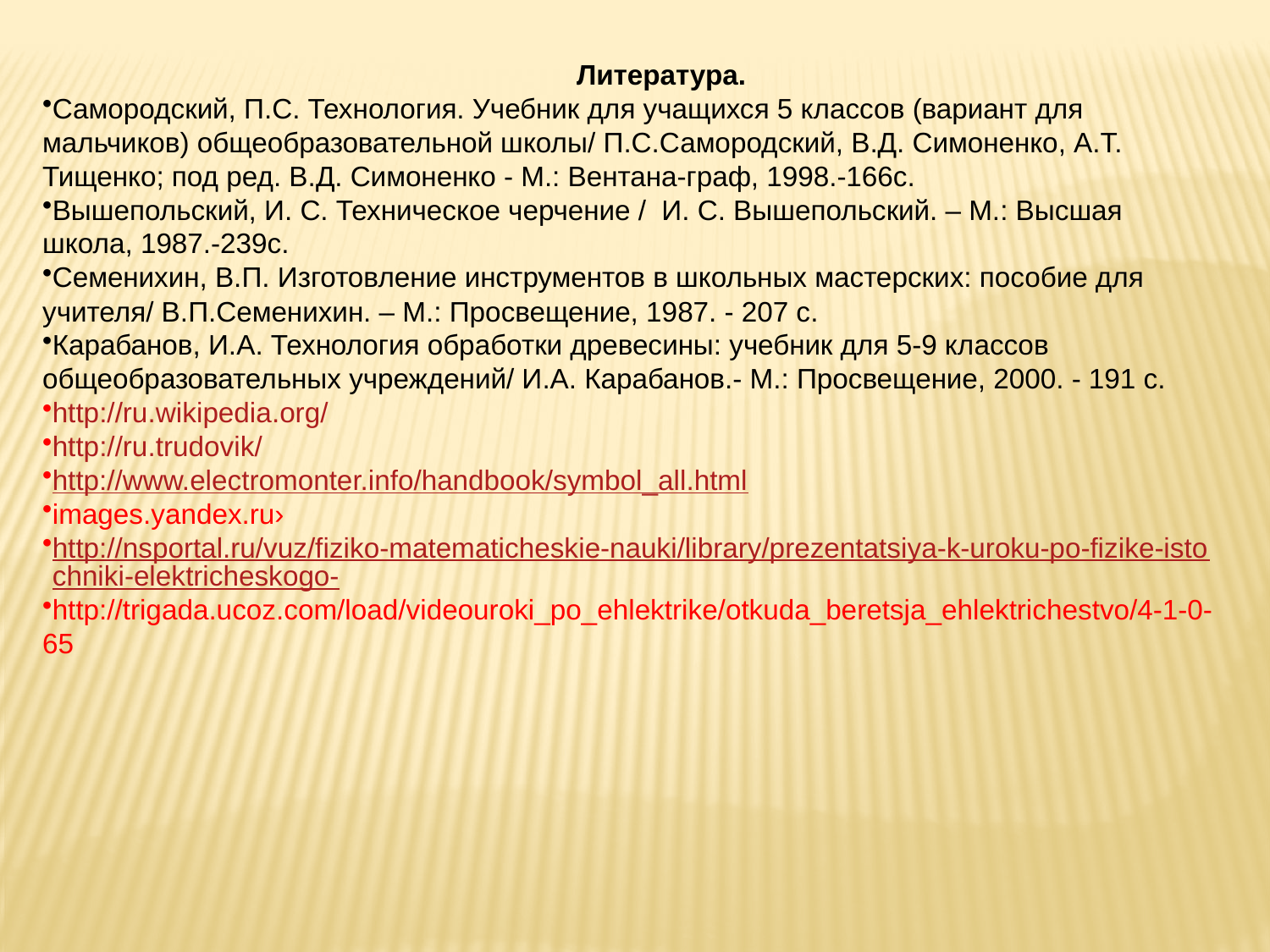

Литература.
Самородский, П.С. Технология. Учебник для учащихся 5 классов (вариант для мальчиков) общеобразовательной школы/ П.С.Самородский, В.Д. Симоненко, А.Т. Тищенко; под ред. В.Д. Симоненко - М.: Вентана-граф, 1998.-166с.
Вышепольский, И. С. Техническое черчение /  И. С. Вышепольский. – М.: Высшая школа, 1987.-239с.
Семенихин, В.П. Изготовление инструментов в школьных мастерских: пособие для учителя/ В.П.Семенихин. – М.: Просвещение, 1987. - 207 с.
Карабанов, И.А. Технология обработки древесины: учебник для 5-9 классов общеобразовательных учреждений/ И.А. Карабанов.- М.: Просвещение, 2000. - 191 с.
http://ru.wikipedia.org/
http://ru.trudovik/
http://www.electromonter.info/handbook/symbol_all.html
images.yandex.ru›
http://nsportal.ru/vuz/fiziko-matematicheskie-nauki/library/prezentatsiya-k-uroku-po-fizike-istochniki-elektricheskogo-
http://trigada.ucoz.com/load/videouroki_po_ehlektrike/otkuda_beretsja_ehlektrichestvo/4-1-0-65